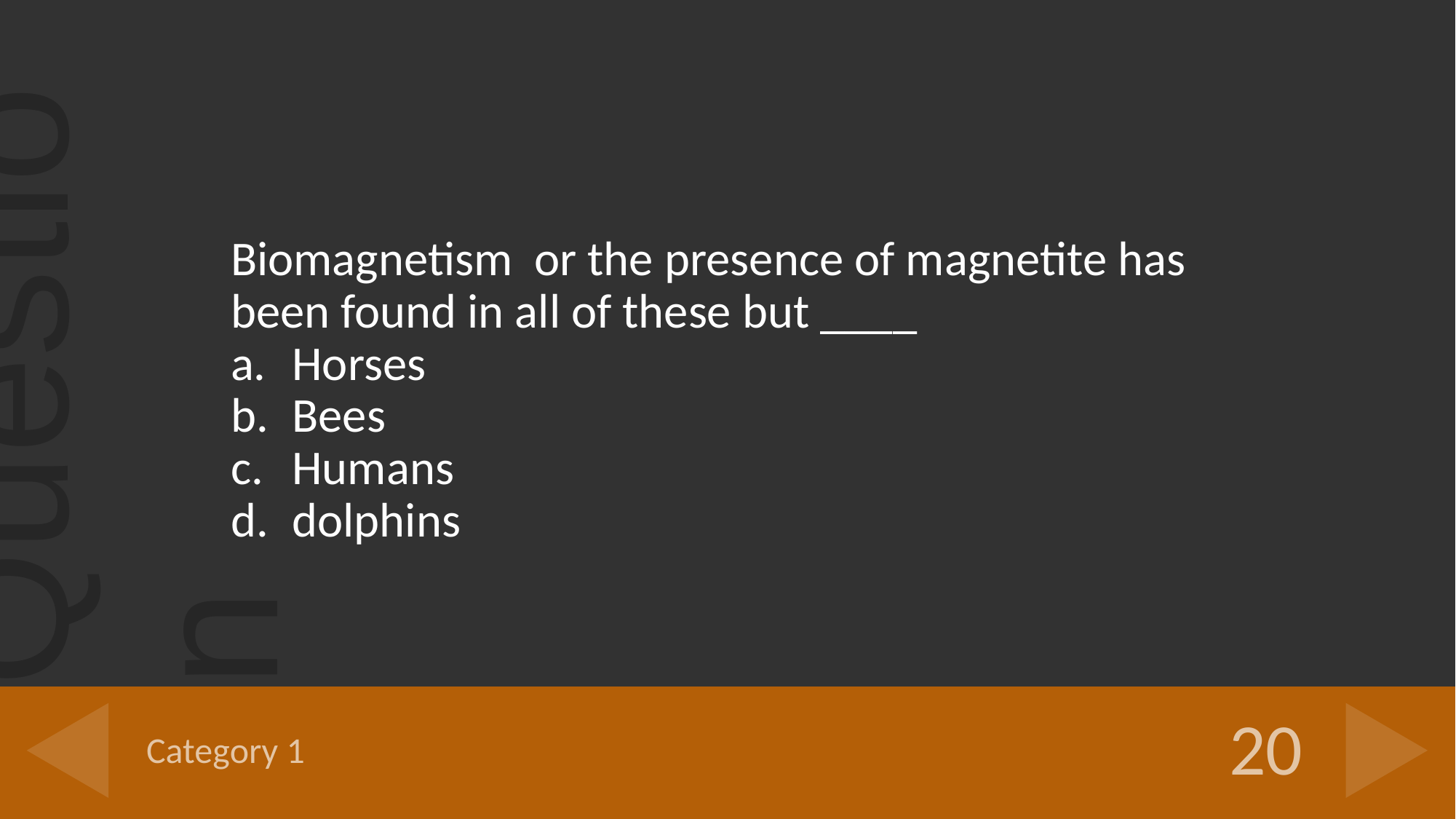

Biomagnetism  or the presence of magnetite has been found in all of these but ____
Horses
Bees
Humans
dolphins
# Category 1
20